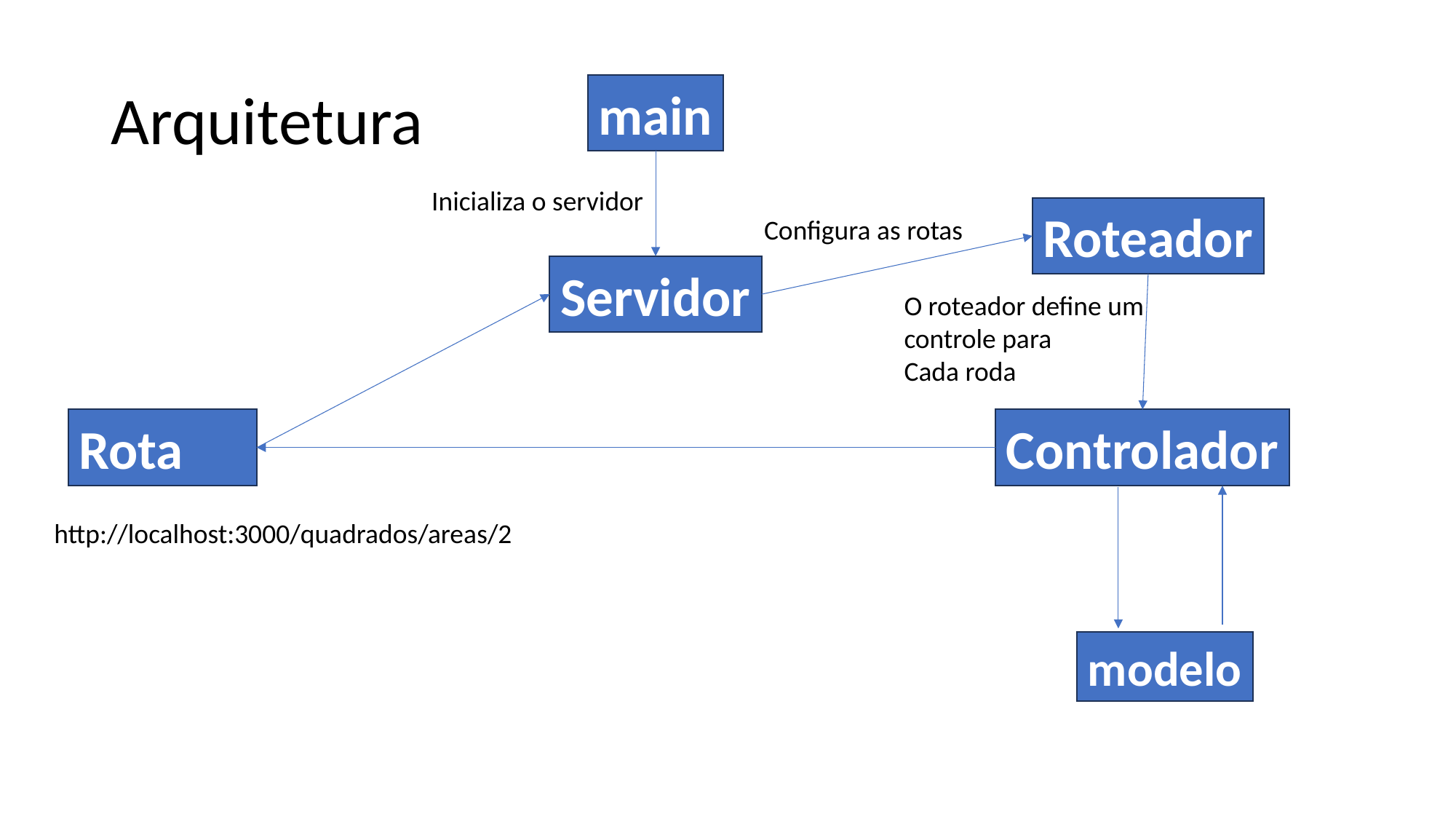

# Arquitetura
main
Inicializa o servidor
Roteador
Configura as rotas
Servidor
O roteador define um
controle para
Cada roda
Rota
Controlador
http://localhost:3000/quadrados/areas/2
modelo